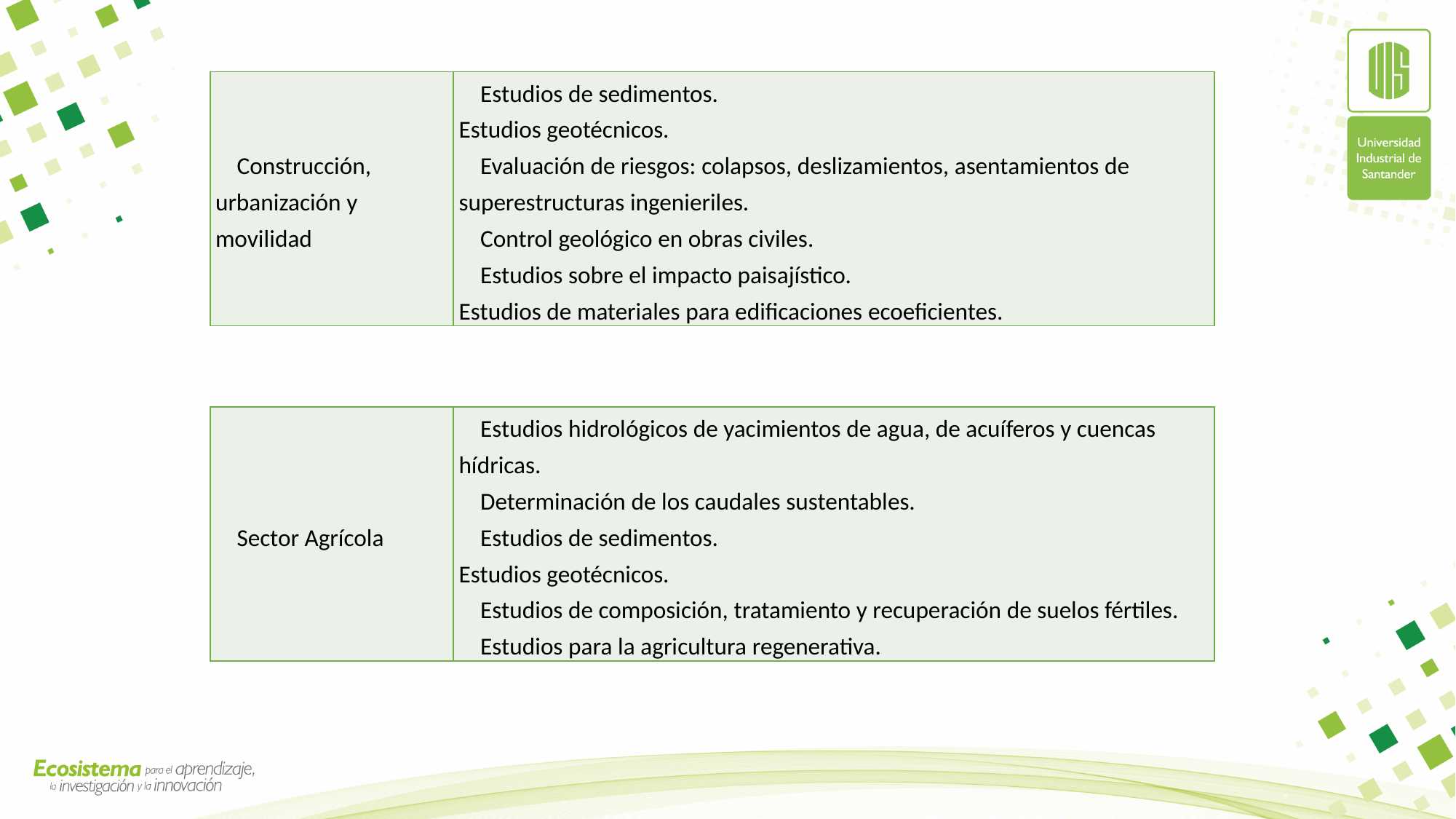

| Construcción, urbanización y movilidad | Estudios de sedimentos. Estudios geotécnicos. Evaluación de riesgos: colapsos, deslizamientos, asentamientos de superestructuras ingenieriles. Control geológico en obras civiles. Estudios sobre el impacto paisajístico. Estudios de materiales para edificaciones ecoeficientes. |
| --- | --- |
| Sector Agrícola | Estudios hidrológicos de yacimientos de agua, de acuíferos y cuencas hídricas. Determinación de los caudales sustentables. Estudios de sedimentos. Estudios geotécnicos. Estudios de composición, tratamiento y recuperación de suelos fértiles. Estudios para la agricultura regenerativa. |
| --- | --- |